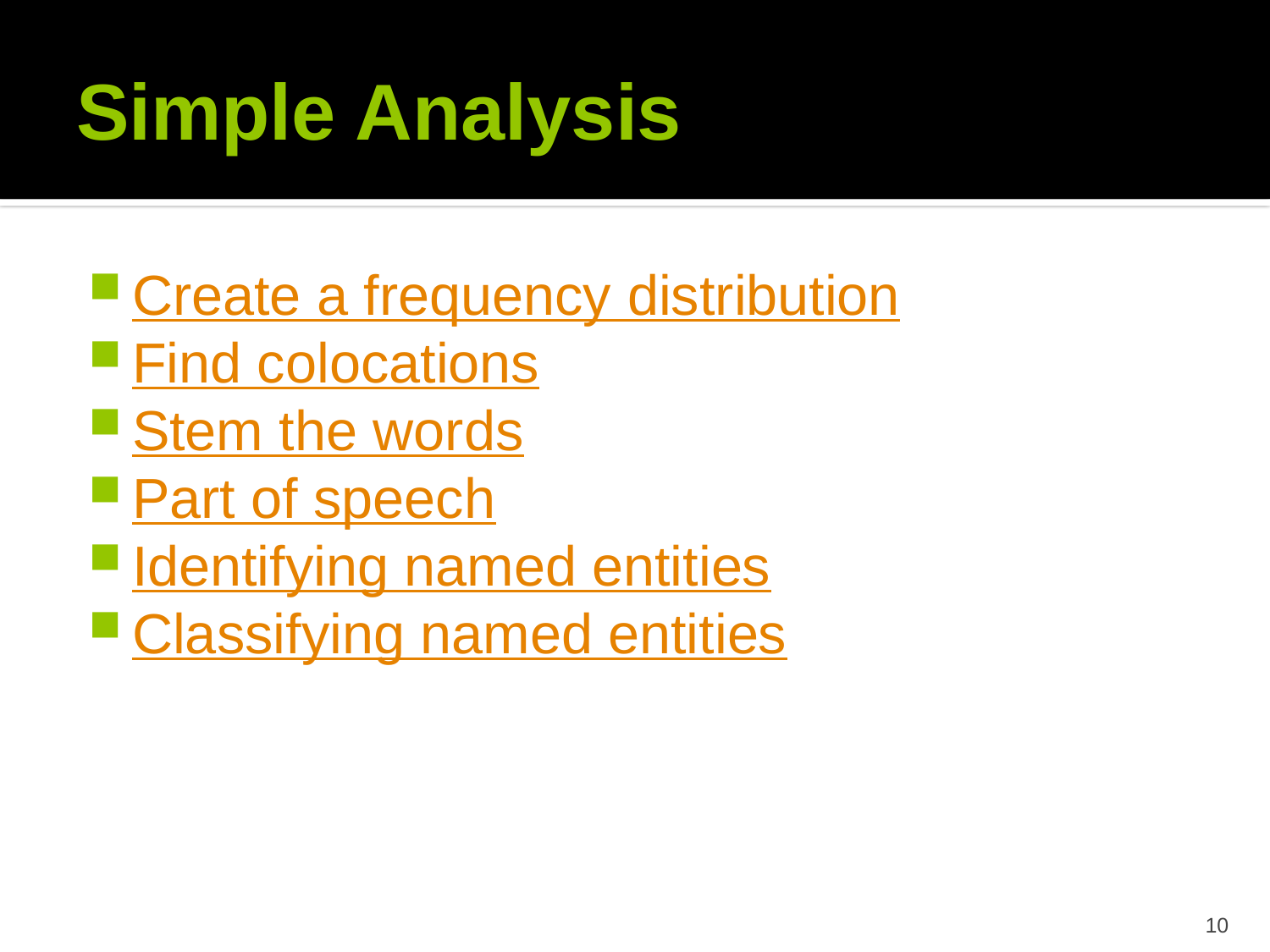

# Simple Analysis
Create a frequency distribution
Find colocations
Stem the words
Part of speech
Identifying named entities
Classifying named entities

10